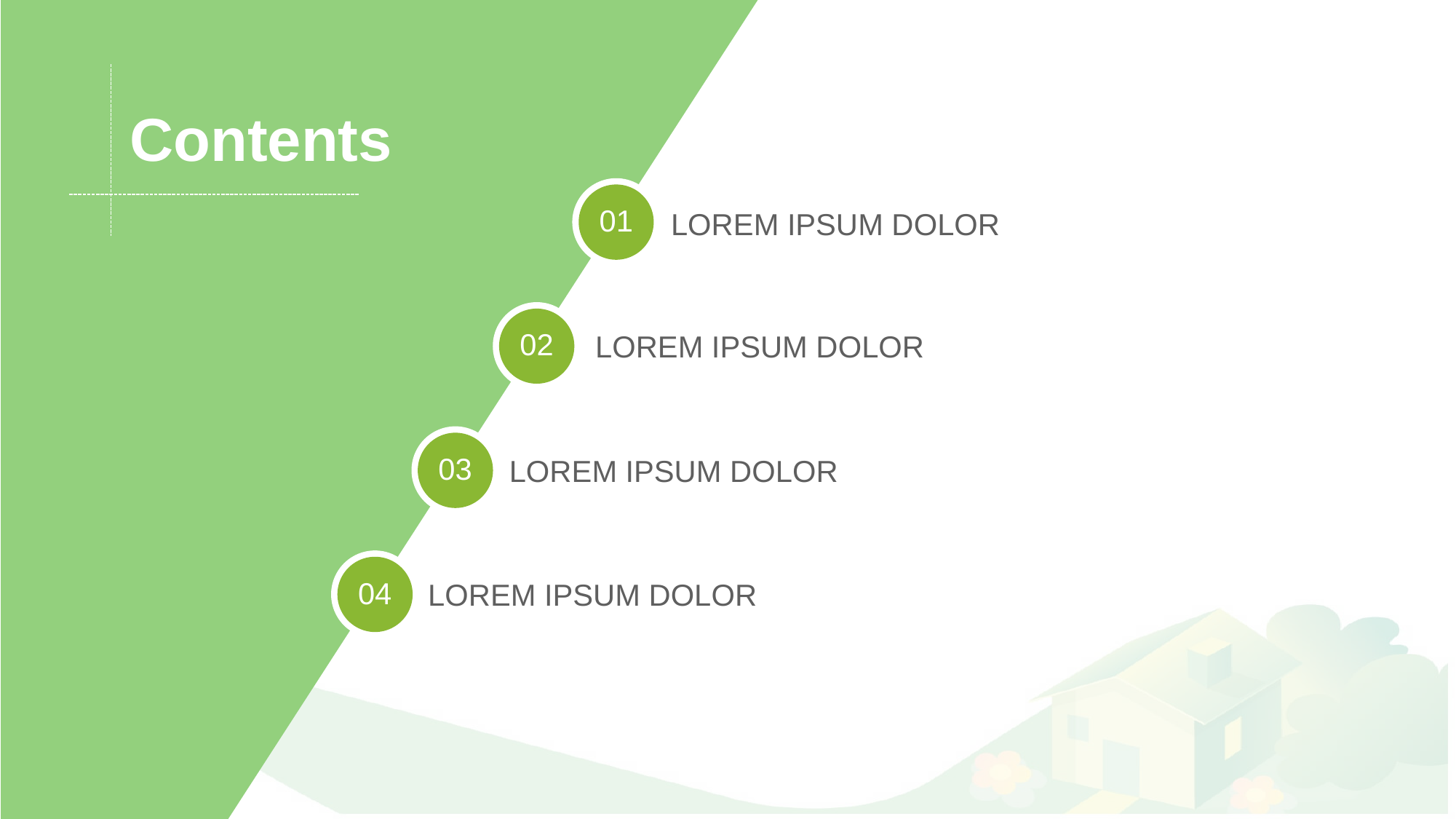

Contents

01
LOREM IPSUM DOLOR

02
LOREM IPSUM DOLOR

03
LOREM IPSUM DOLOR

04
LOREM IPSUM DOLOR